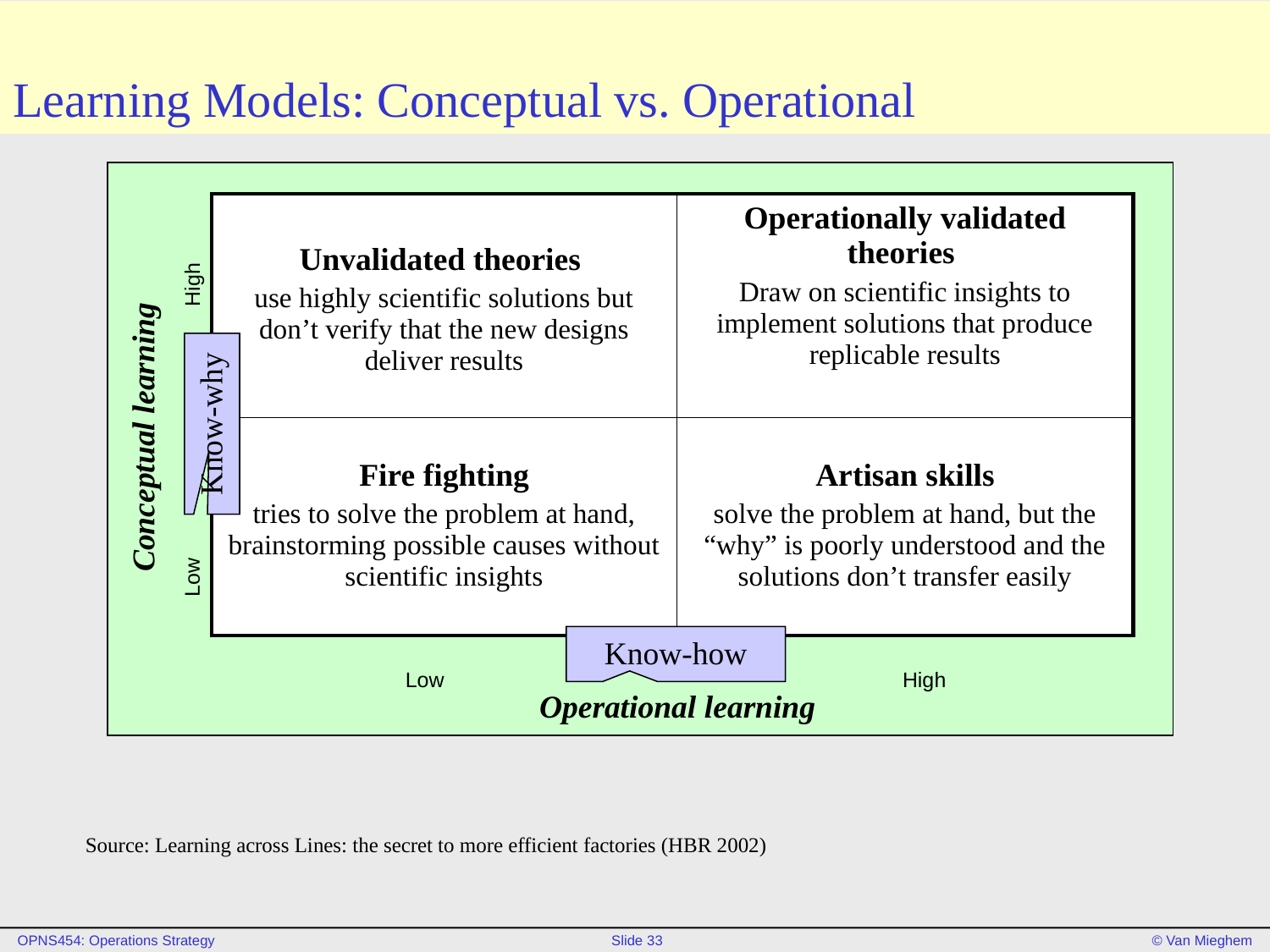

# Learning Models: Conceptual vs. Operational

| Unvalidated theories use highly scientific solutions but don’t verify that the new designs deliver results | Operationally validated theories Draw on scientific insights to implement solutions that produce replicable results |
| --- | --- |
| Fire fighting tries to solve the problem at hand, brainstorming possible causes without scientific insights | Artisan skills solve the problem at hand, but the “why” is poorly understood and the solutions don’t transfer easily |
High
Know-why
Conceptual learning
Low
Know-how
Low
High
Operational learning
Source: Learning across Lines: the secret to more efficient factories (HBR 2002)